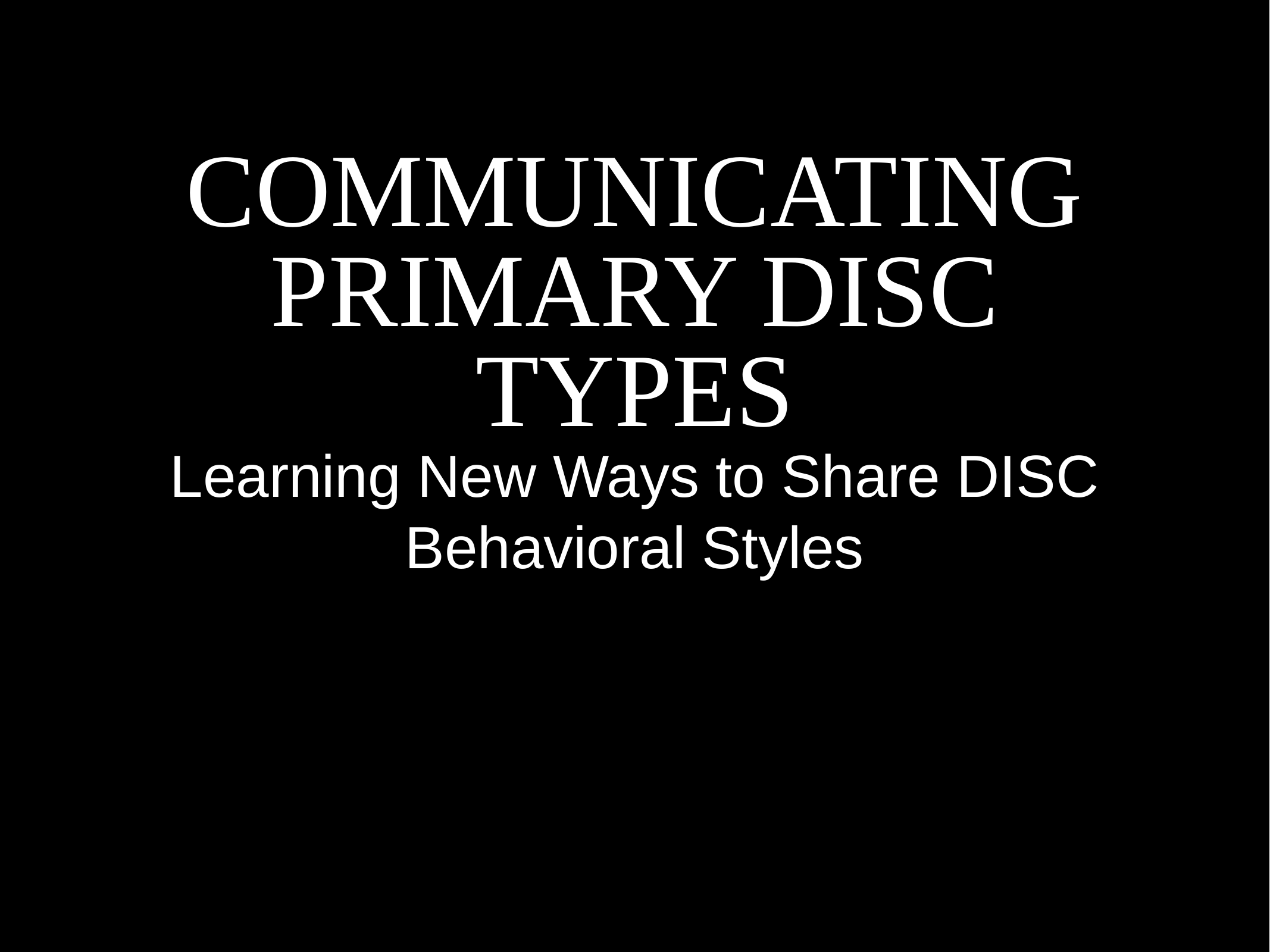

# COMMUNICATING PRIMARY DISC TYPES
Learning New Ways to Share DISC Behavioral Styles